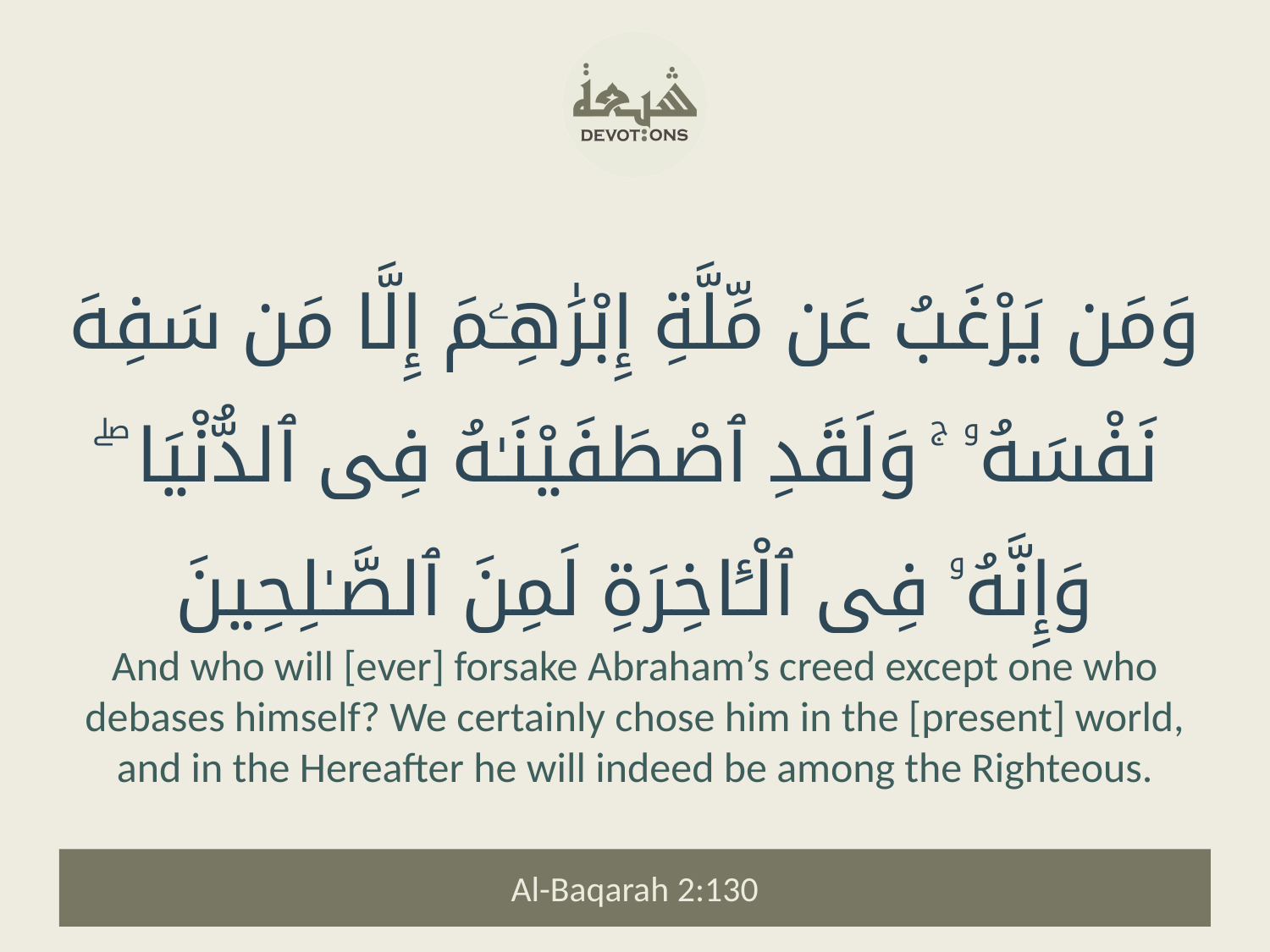

وَمَن يَرْغَبُ عَن مِّلَّةِ إِبْرَٰهِـۧمَ إِلَّا مَن سَفِهَ نَفْسَهُۥ ۚ وَلَقَدِ ٱصْطَفَيْنَـٰهُ فِى ٱلدُّنْيَا ۖ وَإِنَّهُۥ فِى ٱلْـَٔاخِرَةِ لَمِنَ ٱلصَّـٰلِحِينَ
And who will [ever] forsake Abraham’s creed except one who debases himself? We certainly chose him in the [present] world, and in the Hereafter he will indeed be among the Righteous.
Al-Baqarah 2:130